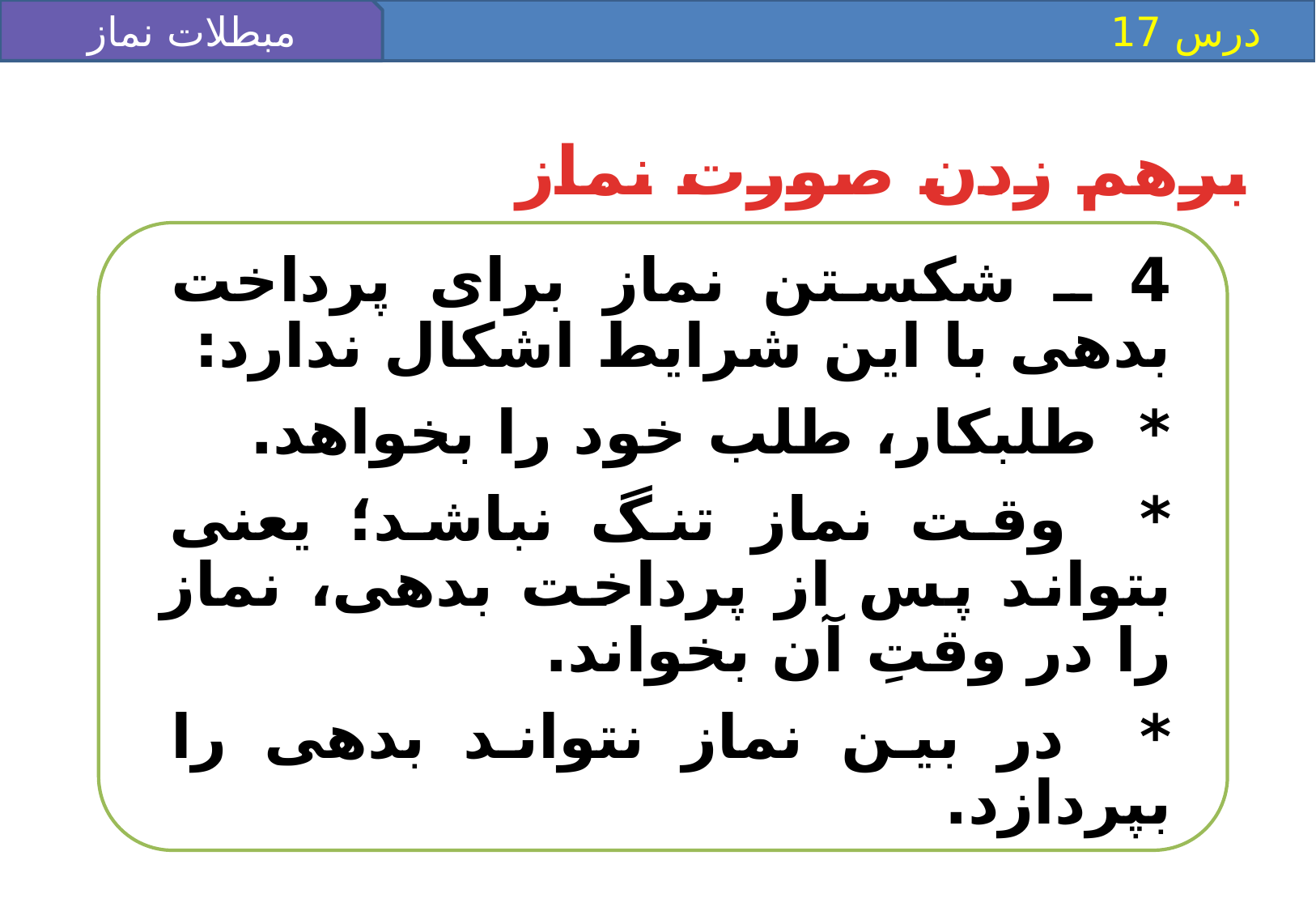

مبطلات نماز
 درس 17
برهم زدن صورت نماز

4 ـ شكستن نماز براى پرداخت بدهى با اين شرايط اشكال ندارد:
*  طلبكار، طلب خود را بخواهد.
*  وقت نماز تنگ نباشد؛ يعنى بتواند پس از پرداخت بدهى، نماز را در وقتِ آن بخواند.
*  در بين نماز نتواند بدهى را بپردازد.